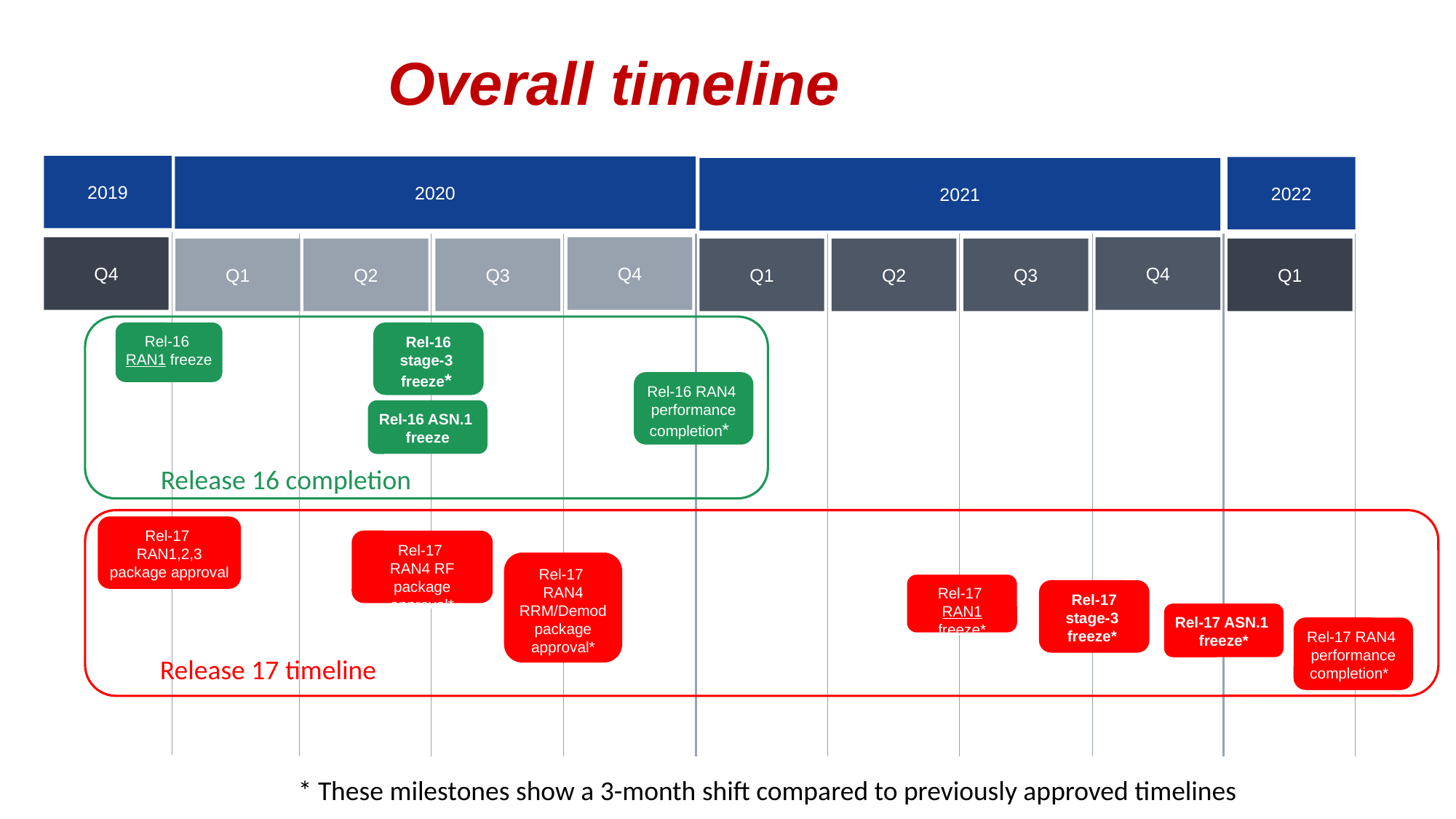

# Overall timeline
2019
2020
2022
2021
Q4
Q4
Q4
Q1
Q2
Q3
Q1
Q2
Q3
Q1

Rel-16
RAN1 freeze
Rel-16 stage-3  freeze*
Rel-16 RAN4
performance completion*
Rel-16 ASN.1   freeze
Release 16 completion

Rel-17
RAN1,2,3 package approval
Rel-17
RAN4 RF package approval*
Rel-17
RAN4 RRM/Demod package approval*
Rel-17
RAN1 freeze*
Rel-17 stage-3  freeze*
Rel-17 ASN.1   freeze*
Rel-17 RAN4
performance completion*
Release 17 timeline
* These milestones show a 3-month shift compared to previously approved timelines